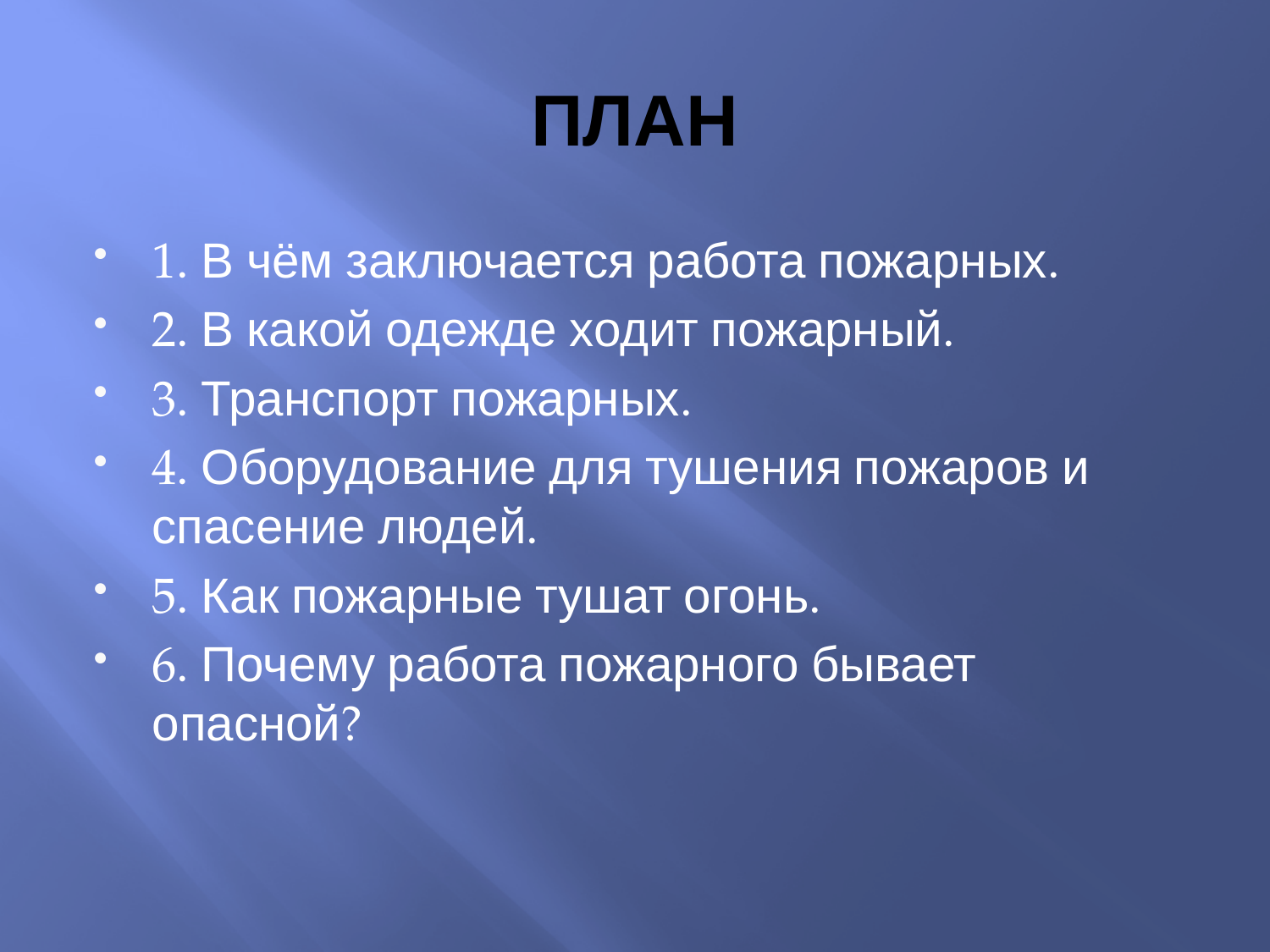

# ПЛАН
1. В чём заключается работа пожарных.
2. В какой одежде ходит пожарный.
3. Транспорт пожарных.
4. Оборудование для тушения пожаров и спасение людей.
5. Как пожарные тушат огонь.
6. Почему работа пожарного бывает опасной?